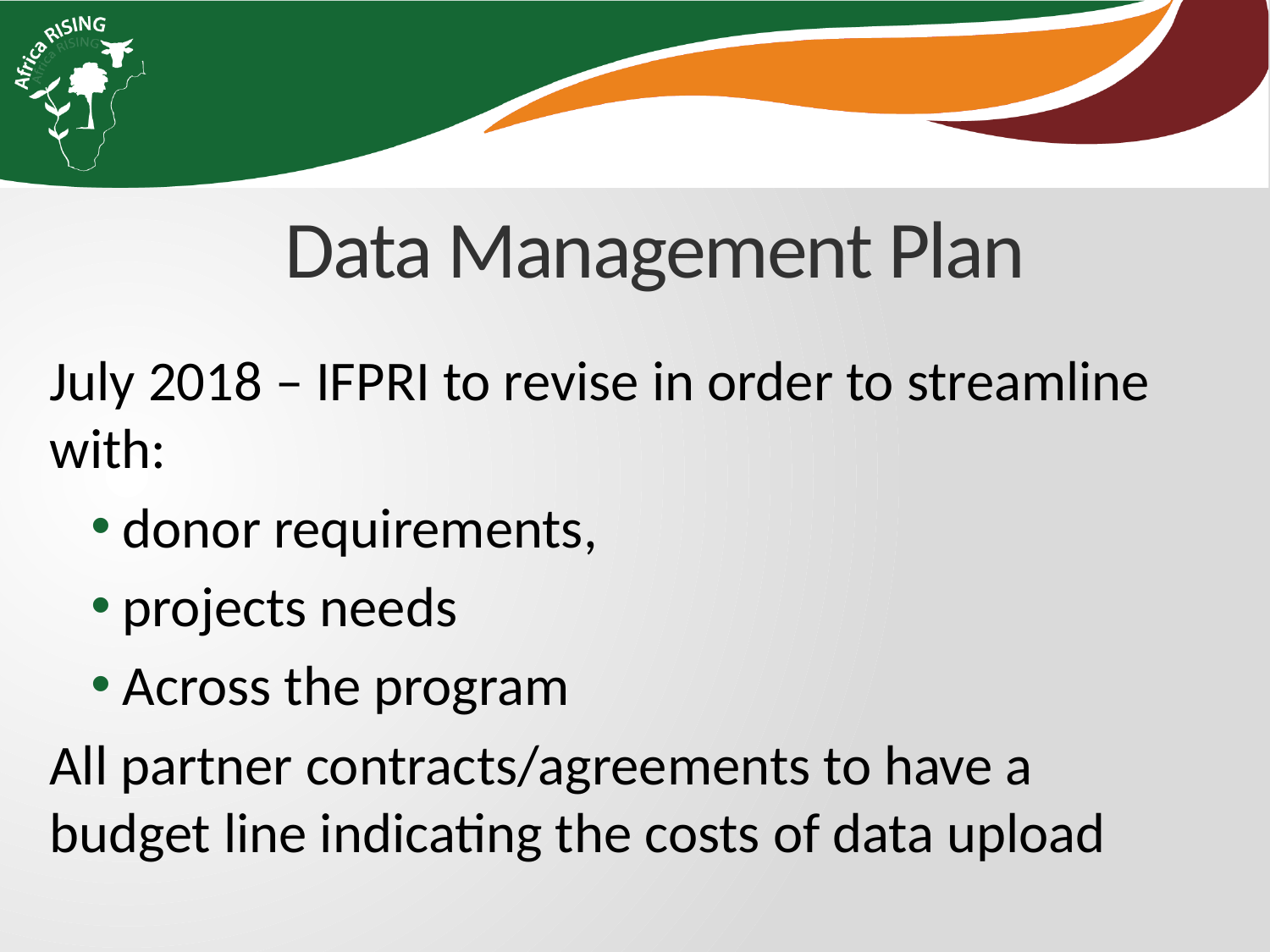

# Data Management Plan
July 2018 – IFPRI to revise in order to streamline with:
donor requirements,
projects needs
Across the program
All partner contracts/agreements to have a budget line indicating the costs of data upload